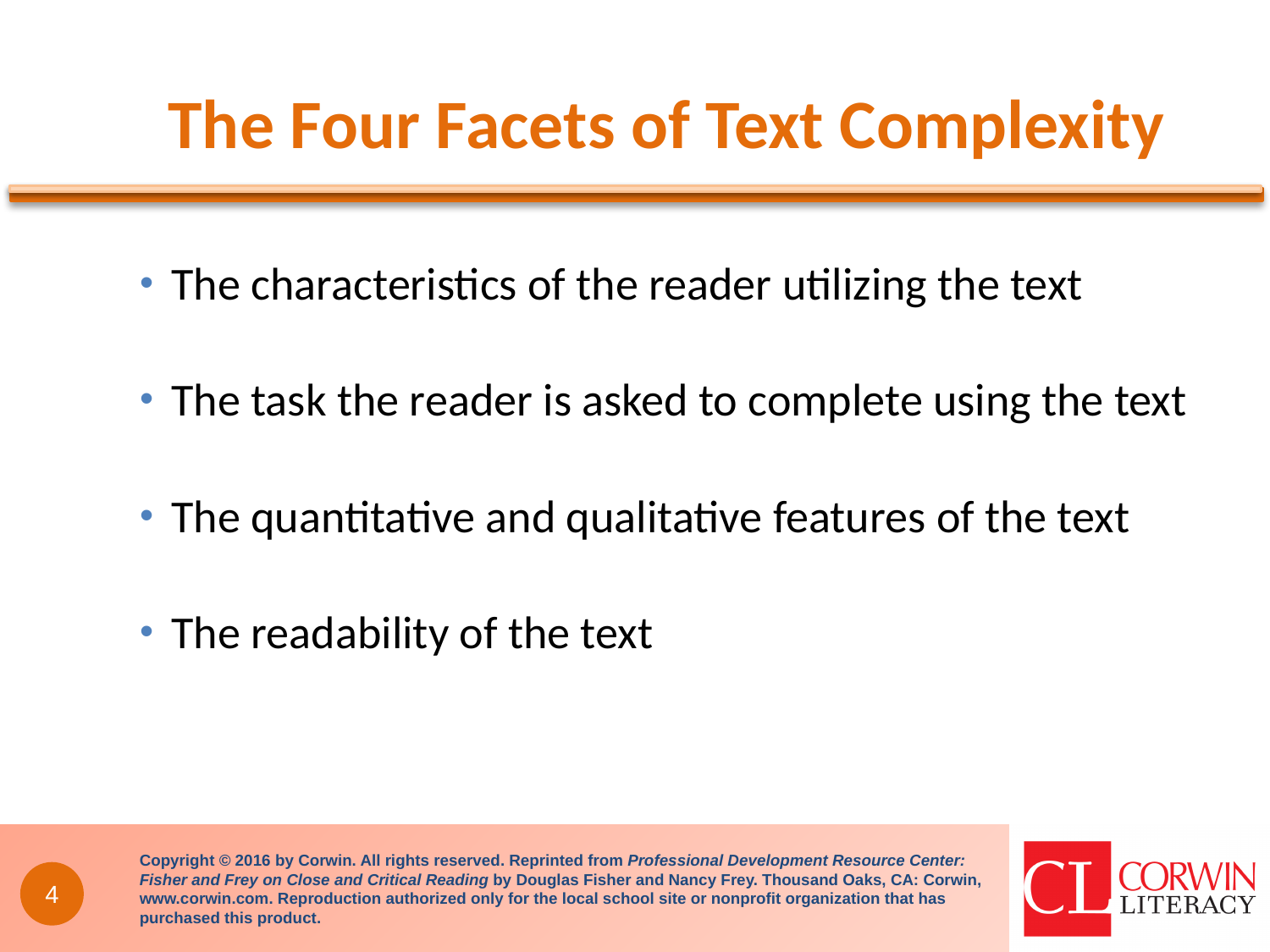

# The Four Facets of Text Complexity
The characteristics of the reader utilizing the text
The task the reader is asked to complete using the text
The quantitative and qualitative features of the text
The readability of the text
Copyright © 2016 by Corwin. All rights reserved. Reprinted from Professional Development Resource Center: Fisher and Frey on Close and Critical Reading by Douglas Fisher and Nancy Frey. Thousand Oaks, CA: Corwin, www.corwin.com. Reproduction authorized only for the local school site or nonprofit organization that has purchased this product.
4